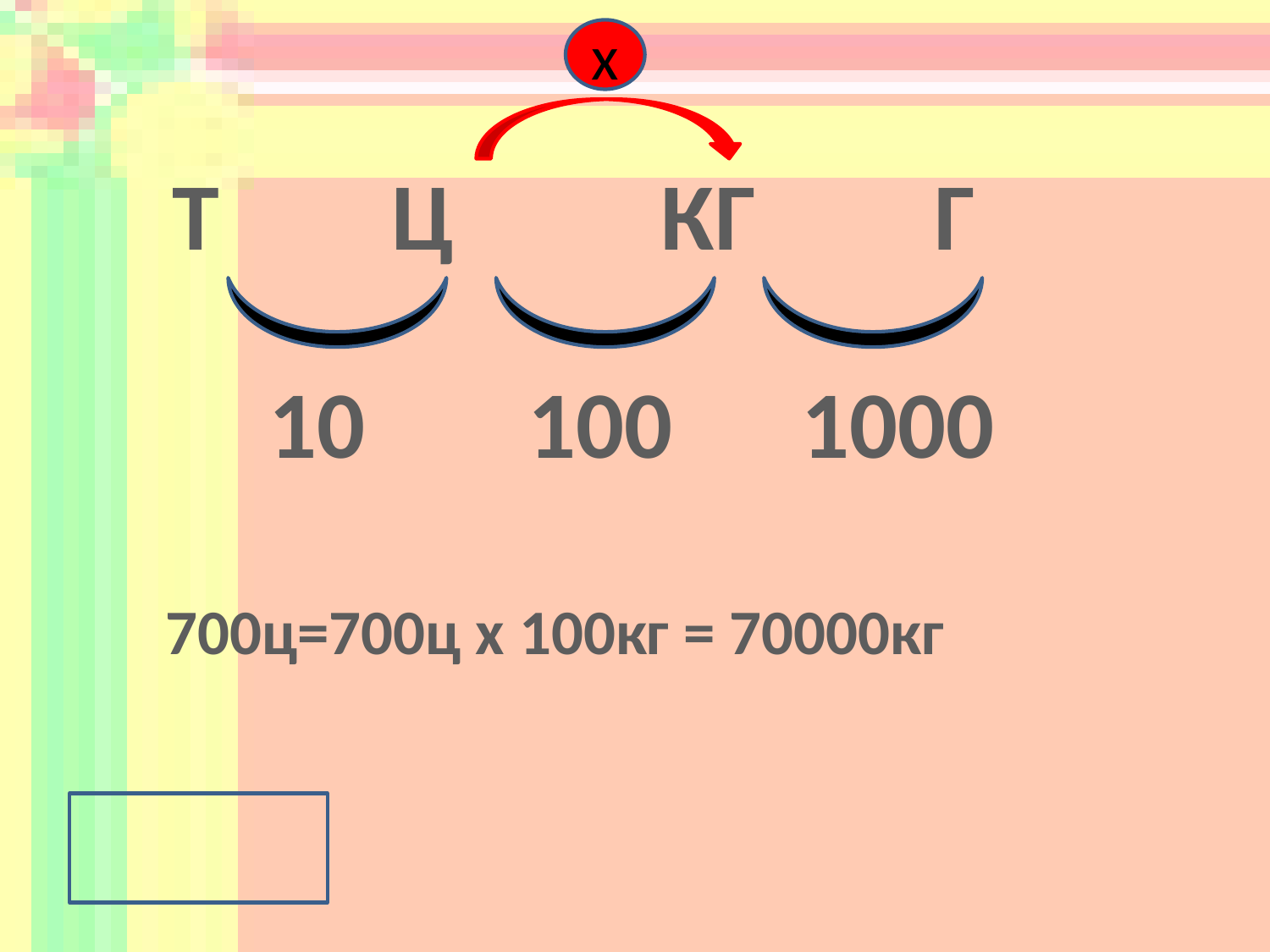

х

Т        Ц	     КГ		Г

10
100
1000
700ц=700ц х 100кг = 70000кг